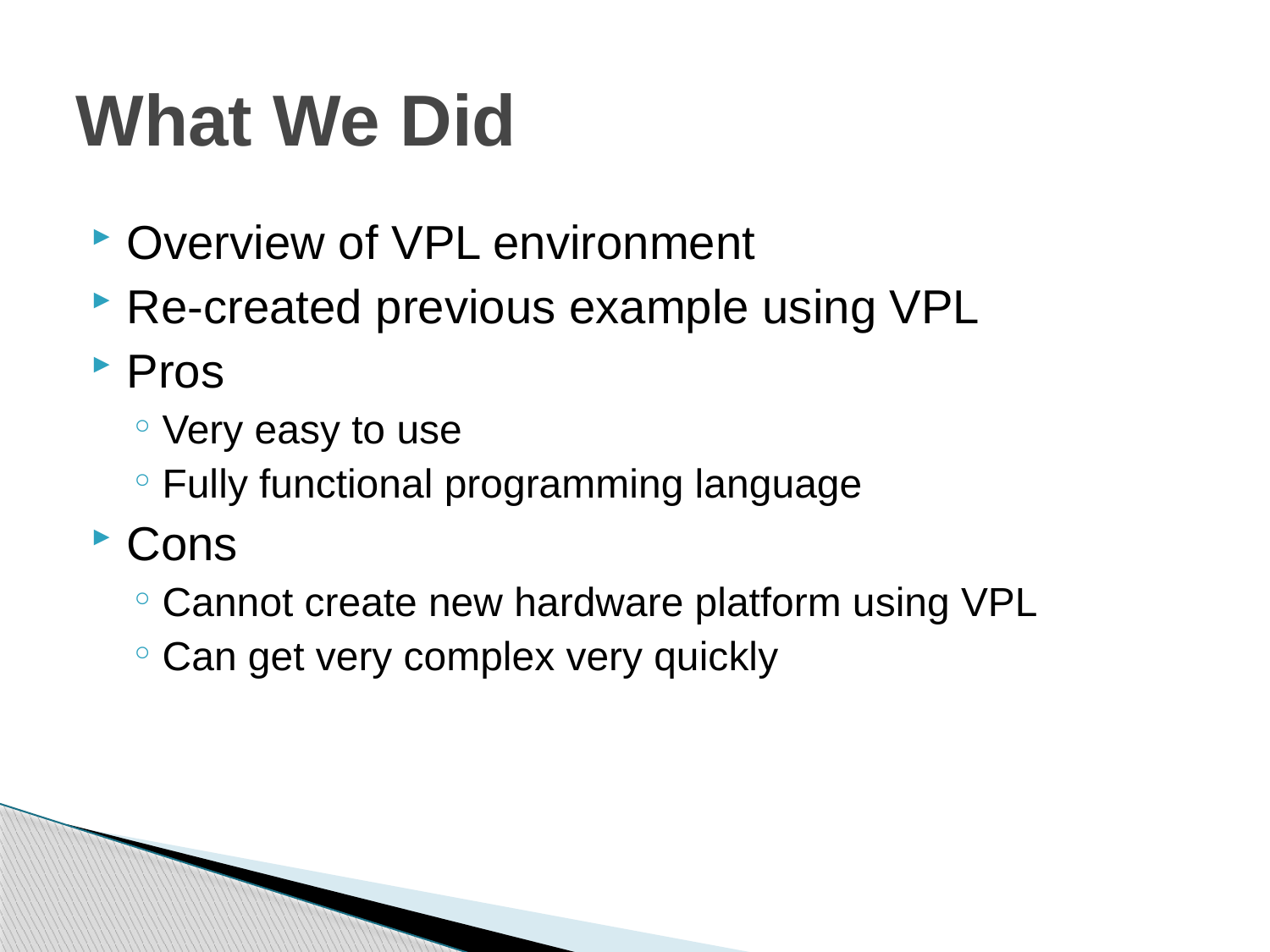

# What We Did
Overview of VPL environment
Re-created previous example using VPL
Pros
Very easy to use
Fully functional programming language
Cons
Cannot create new hardware platform using VPL
Can get very complex very quickly